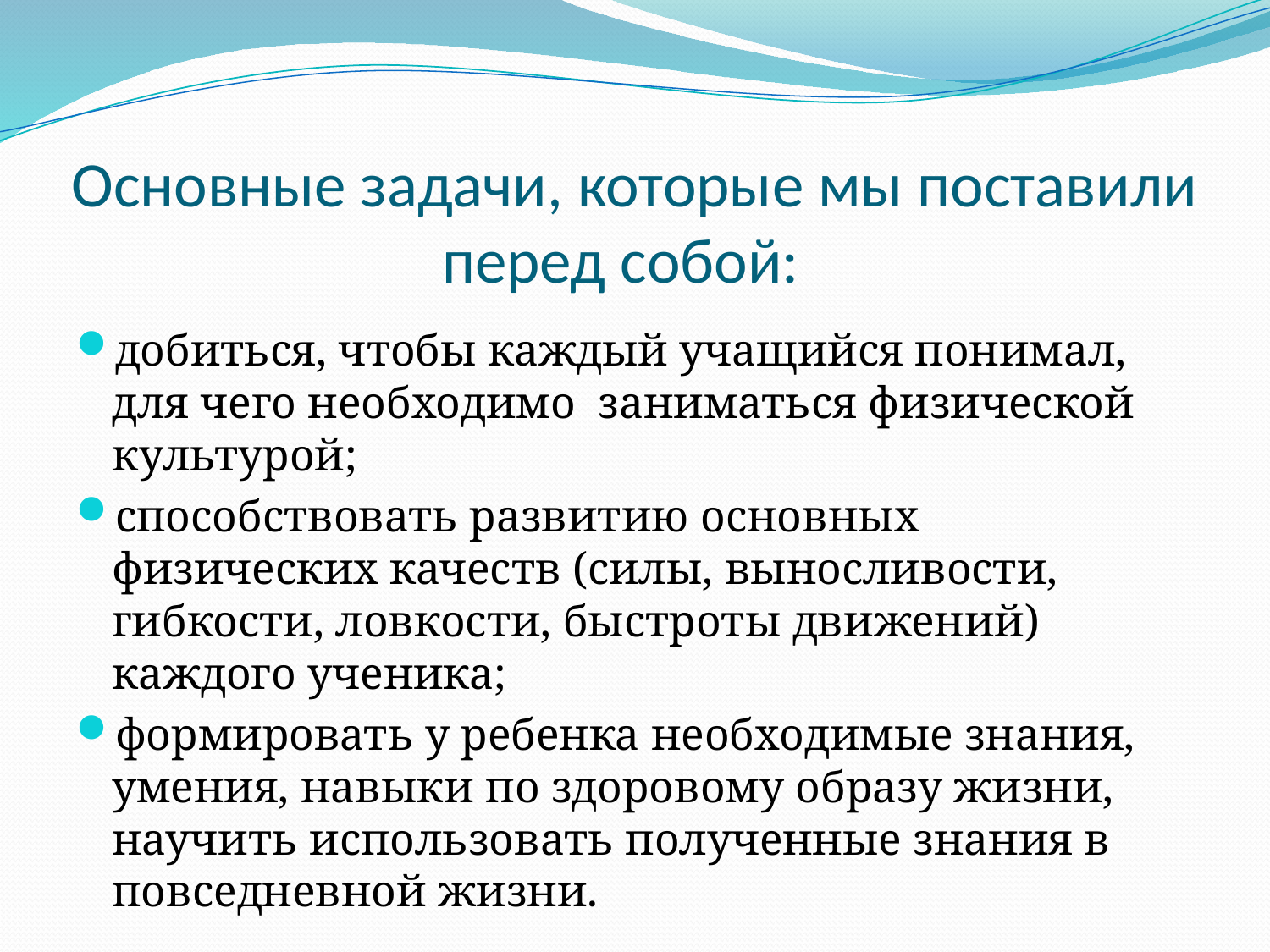

# Основные задачи, которые мы поставили перед собой:
добиться, чтобы каждый учащийся понимал, для чего необходимо  заниматься физической культурой;
способствовать развитию основных физических качеств (силы, выносливости, гибкости, ловкости, быстроты движений) каждого ученика;
формировать у ребенка необходимые знания, умения, навыки по здоровому образу жизни, научить использовать полученные знания в повседневной жизни.